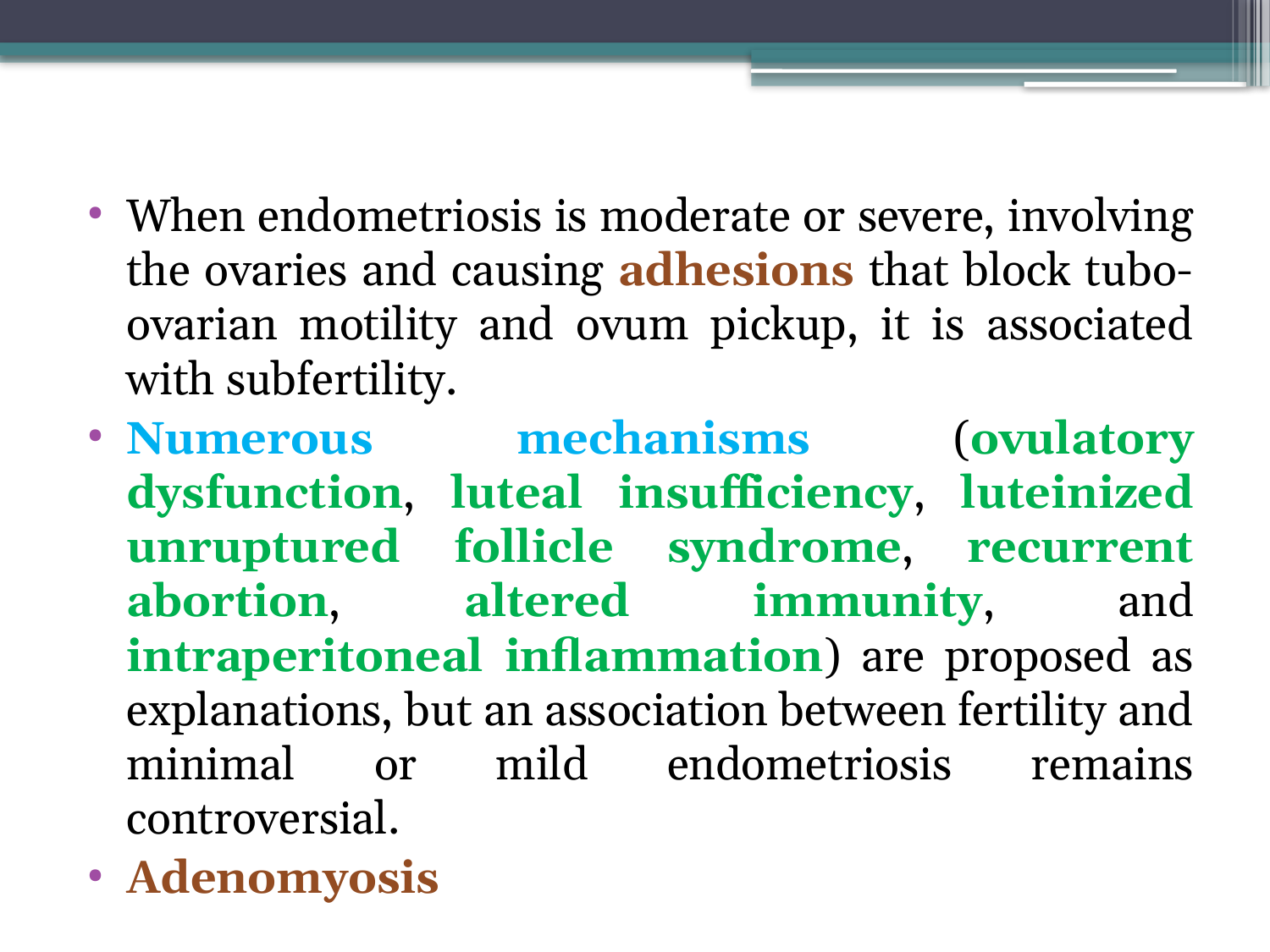

#
When endometriosis is moderate or severe, involving the ovaries and causing adhesions that block tubo-ovarian motility and ovum pickup, it is associated with subfertility.
Numerous mechanisms (ovulatory dysfunction, luteal insufficiency, luteinized unruptured follicle syndrome, recurrent abortion, altered immunity, and intraperitoneal inflammation) are proposed as explanations, but an association between fertility and minimal or mild endometriosis remains controversial.
Adenomyosis